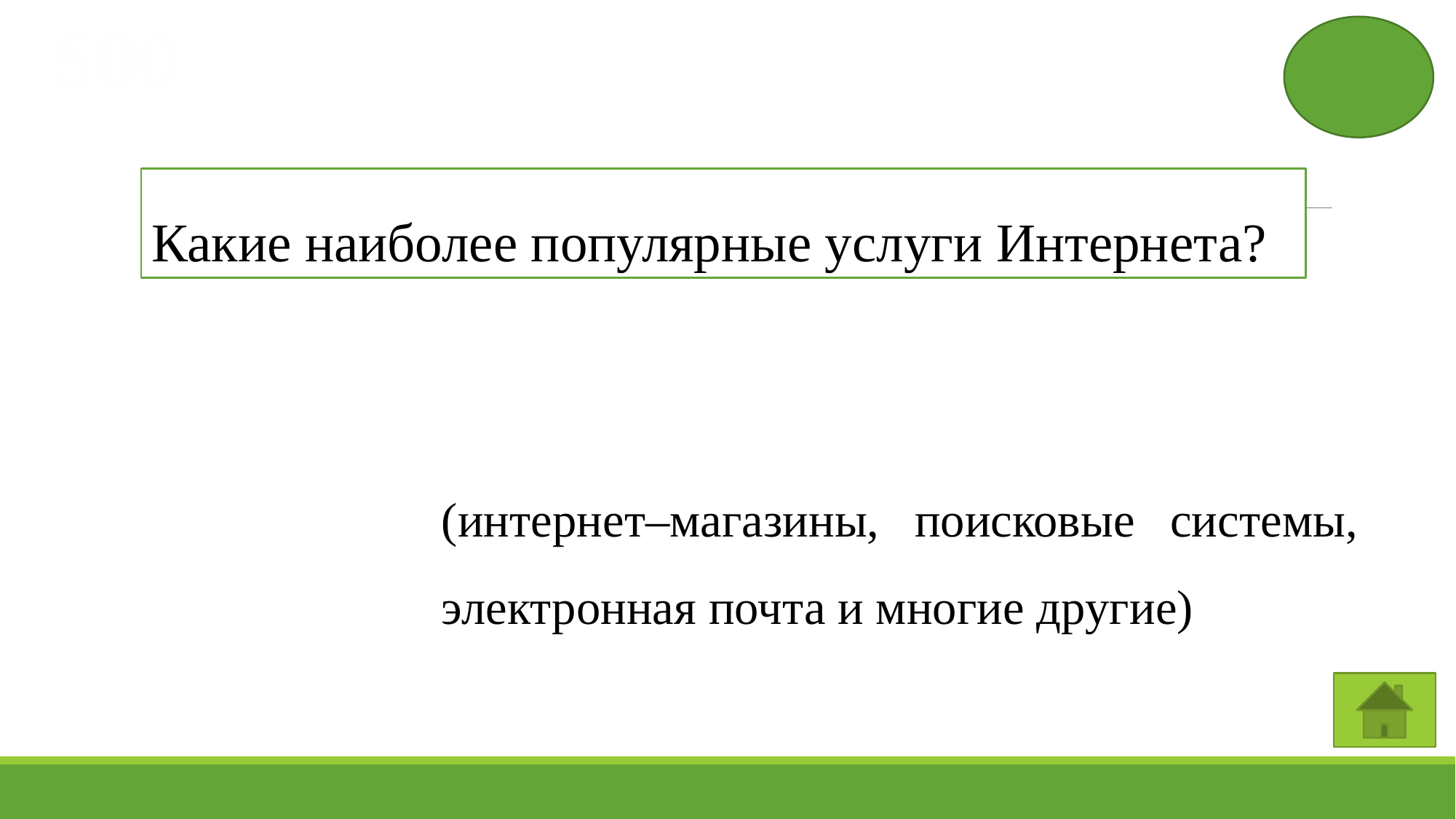

500

Какие наиболее популярные услуги Интернета?
(интернет–магазины, поисковые системы, электронная почта и многие другие)